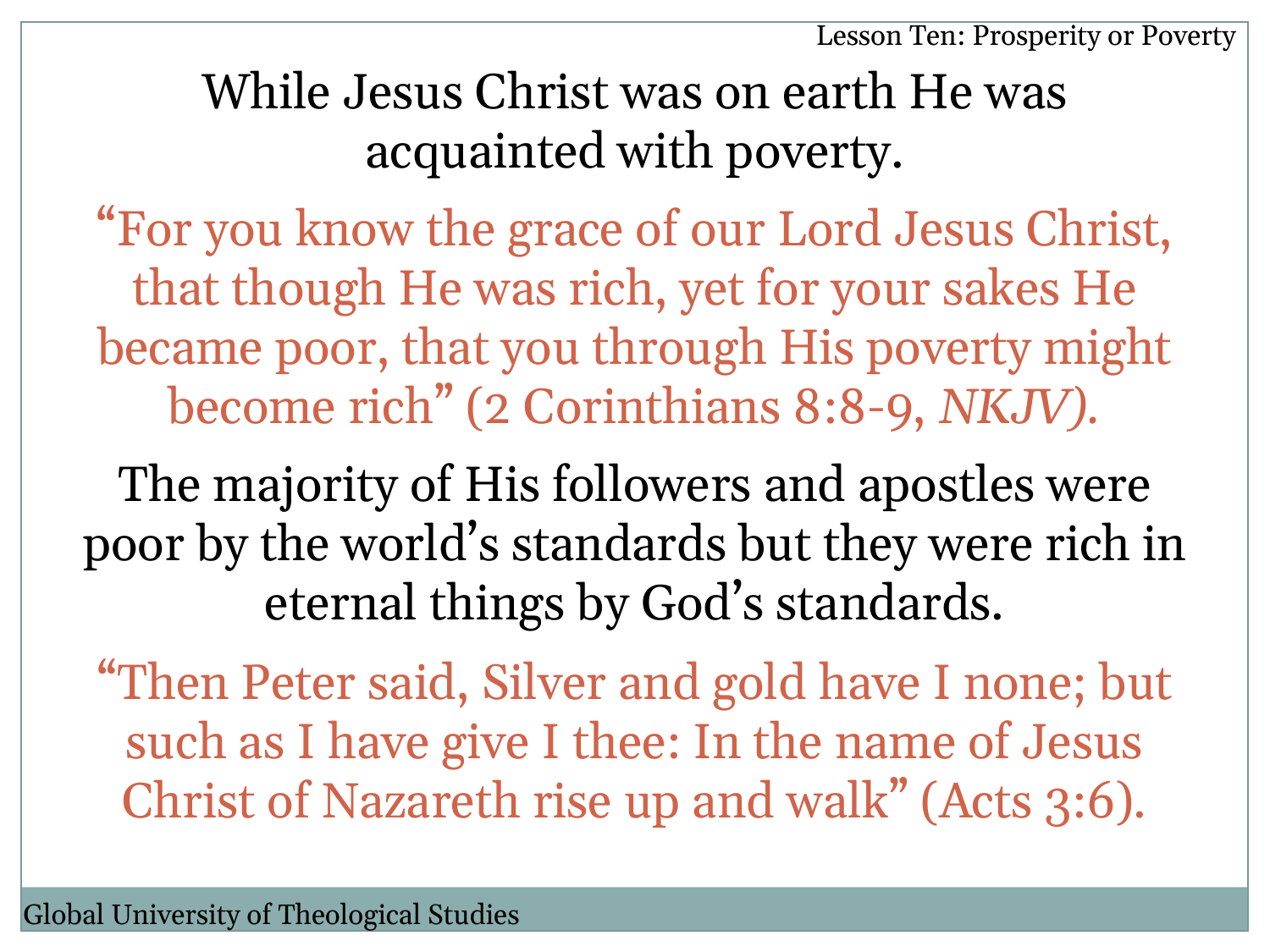

Lesson Ten: Prosperity or Poverty
While Jesus Christ was on earth He was acquainted with poverty.
“For you know the grace of our Lord Jesus Christ, that though He was rich, yet for your sakes He became poor, that you through His poverty might become rich” (2 Corinthians 8:8-9, NKJV).
The majority of His followers and apostles were poor by the world’s standards but they were rich in eternal things by God’s standards.
“Then Peter said, Silver and gold have I none; but such as I have give I thee: In the name of Jesus Christ of Nazareth rise up and walk” (Acts 3:6).
Global University of Theological Studies